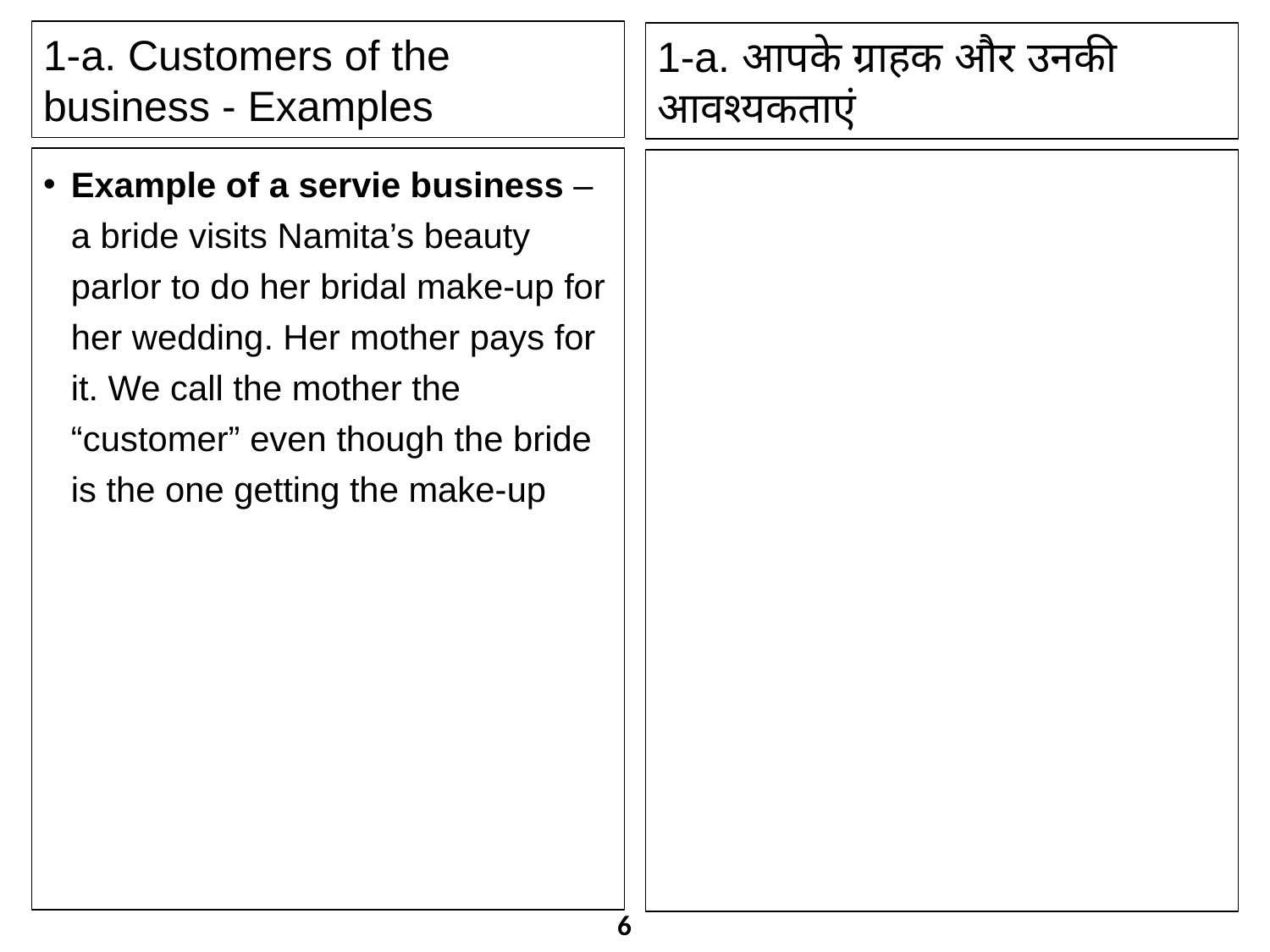

1-a. Customers of the business - Examples
1-a. आपके ग्राहक और उनकी आवश्यकताएं
Example of a servie business – a bride visits Namita’s beauty parlor to do her bridal make-up for her wedding. Her mother pays for it. We call the mother the “customer” even though the bride is the one getting the make-up

6